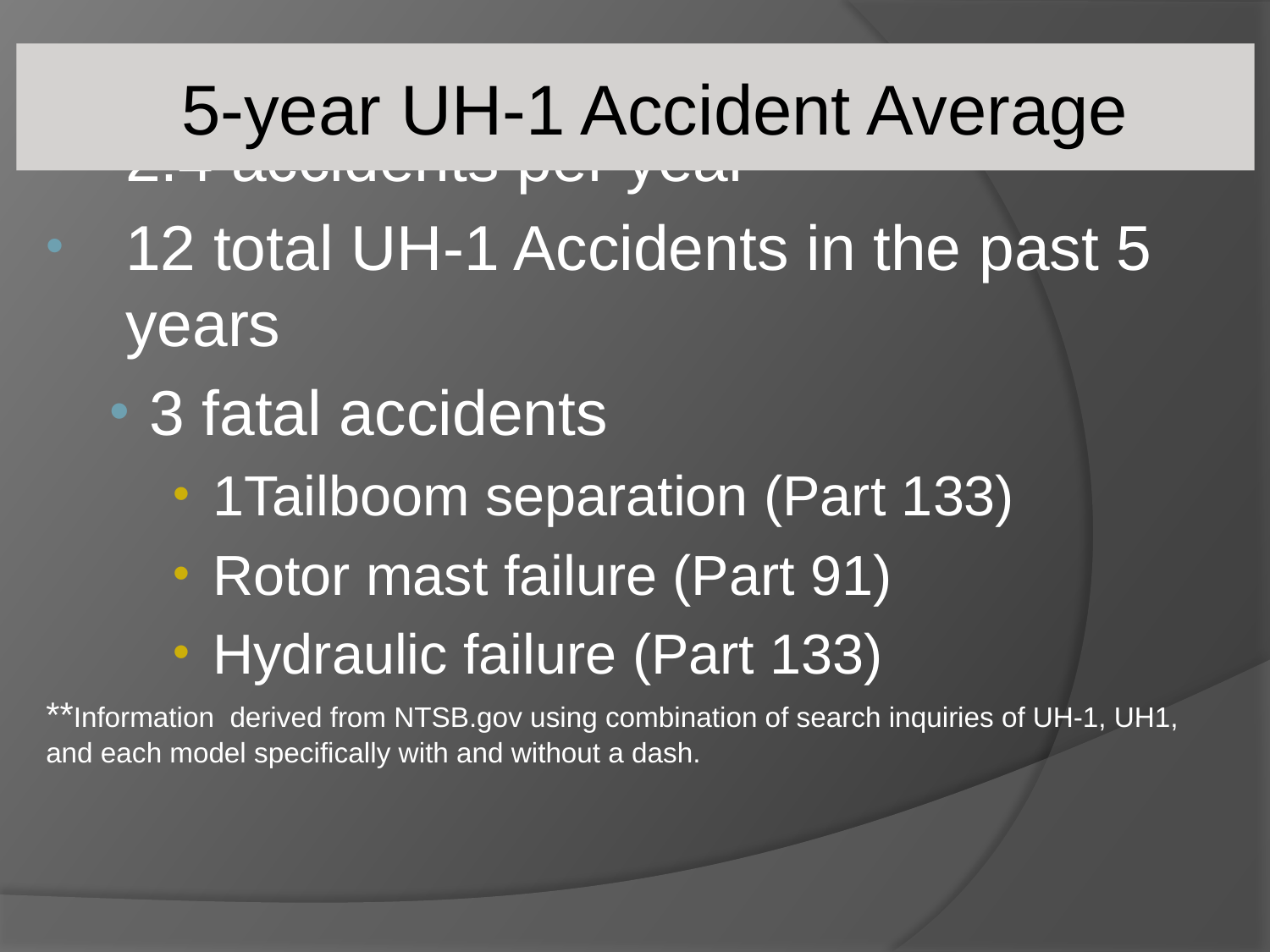

5-year UH-1 Accident Average
2.4 accidents per year
12 total UH-1 Accidents in the past 5 years
3 fatal accidents
1Tailboom separation (Part 133)
Rotor mast failure (Part 91)
Hydraulic failure (Part 133)
**Information  derived from NTSB.gov using combination of search inquiries of UH-1, UH1, and each model specifically with and without a dash.